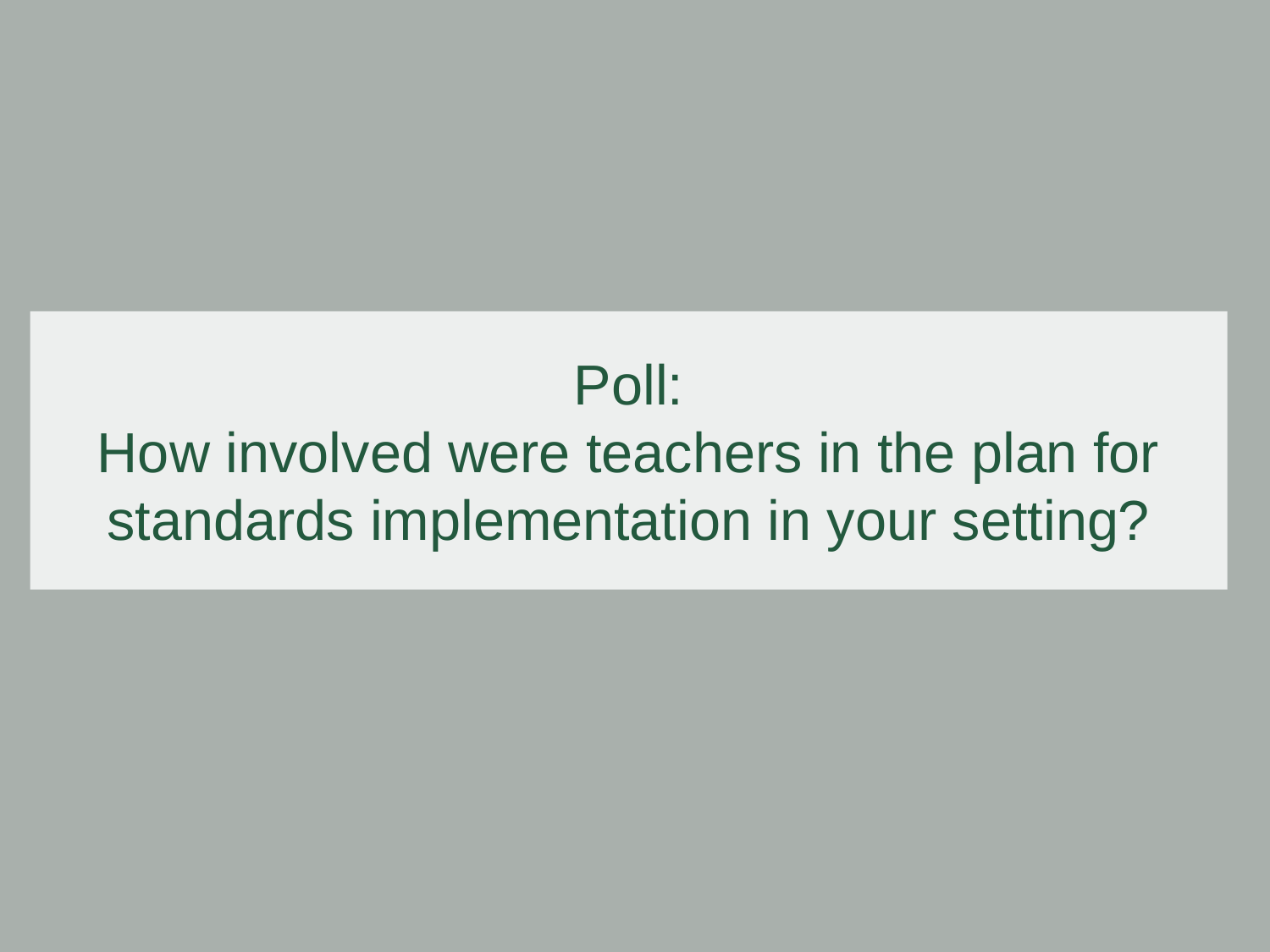

# Poll:
How involved were teachers in the plan for standards implementation in your setting?